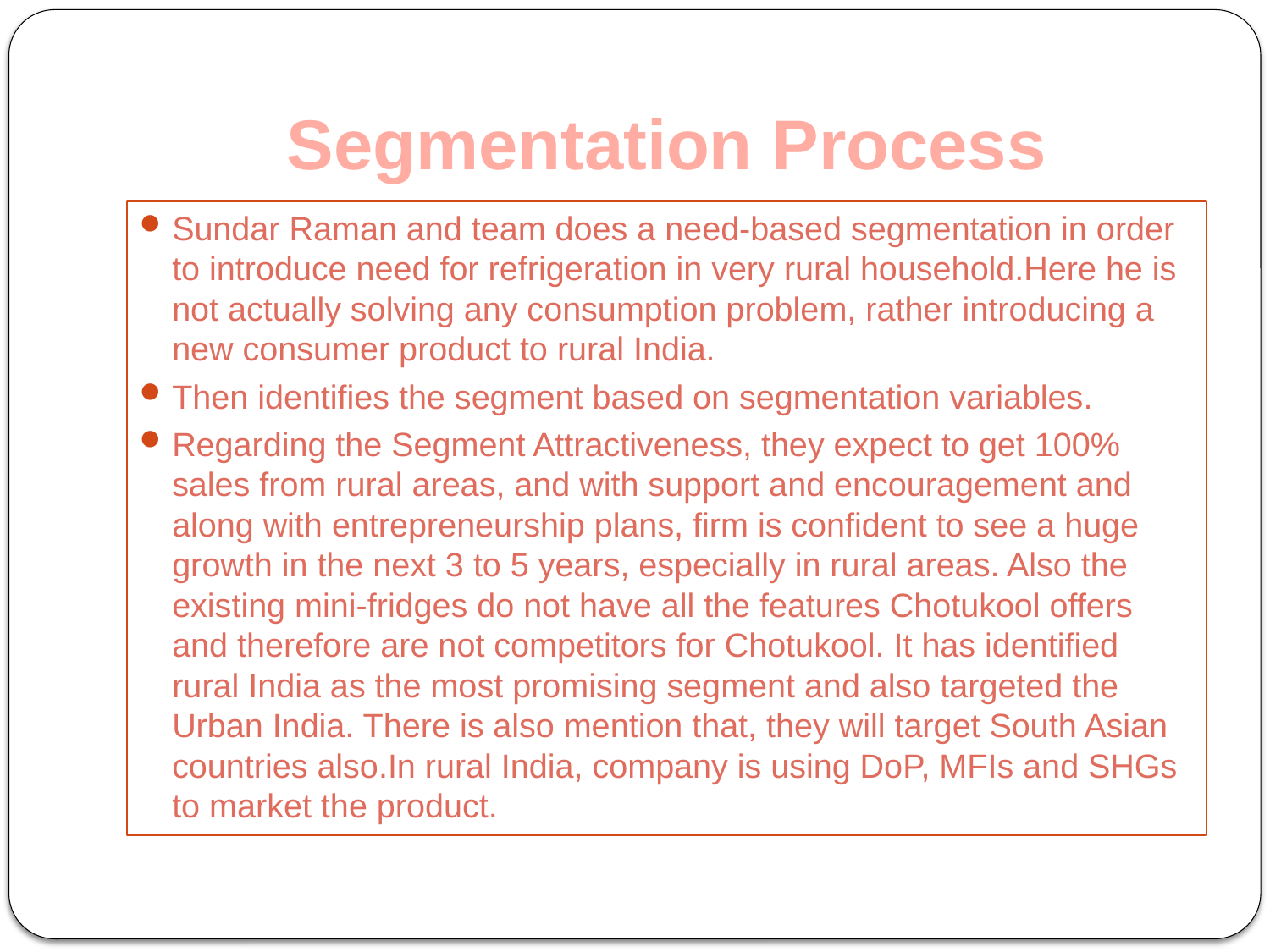

# Segmentation Process
Sundar Raman and team does a need-based segmentation in order to introduce need for refrigeration in very rural household.Here he is not actually solving any consumption problem, rather introducing a new consumer product to rural India.
Then identifies the segment based on segmentation variables.
Regarding the Segment Attractiveness, they expect to get 100% sales from rural areas, and with support and encouragement and along with entrepreneurship plans, firm is confident to see a huge growth in the next 3 to 5 years, especially in rural areas. Also the existing mini-fridges do not have all the features Chotukool offers and therefore are not competitors for Chotukool. It has identified rural India as the most promising segment and also targeted the Urban India. There is also mention that, they will target South Asian countries also.In rural India, company is using DoP, MFIs and SHGs to market the product.